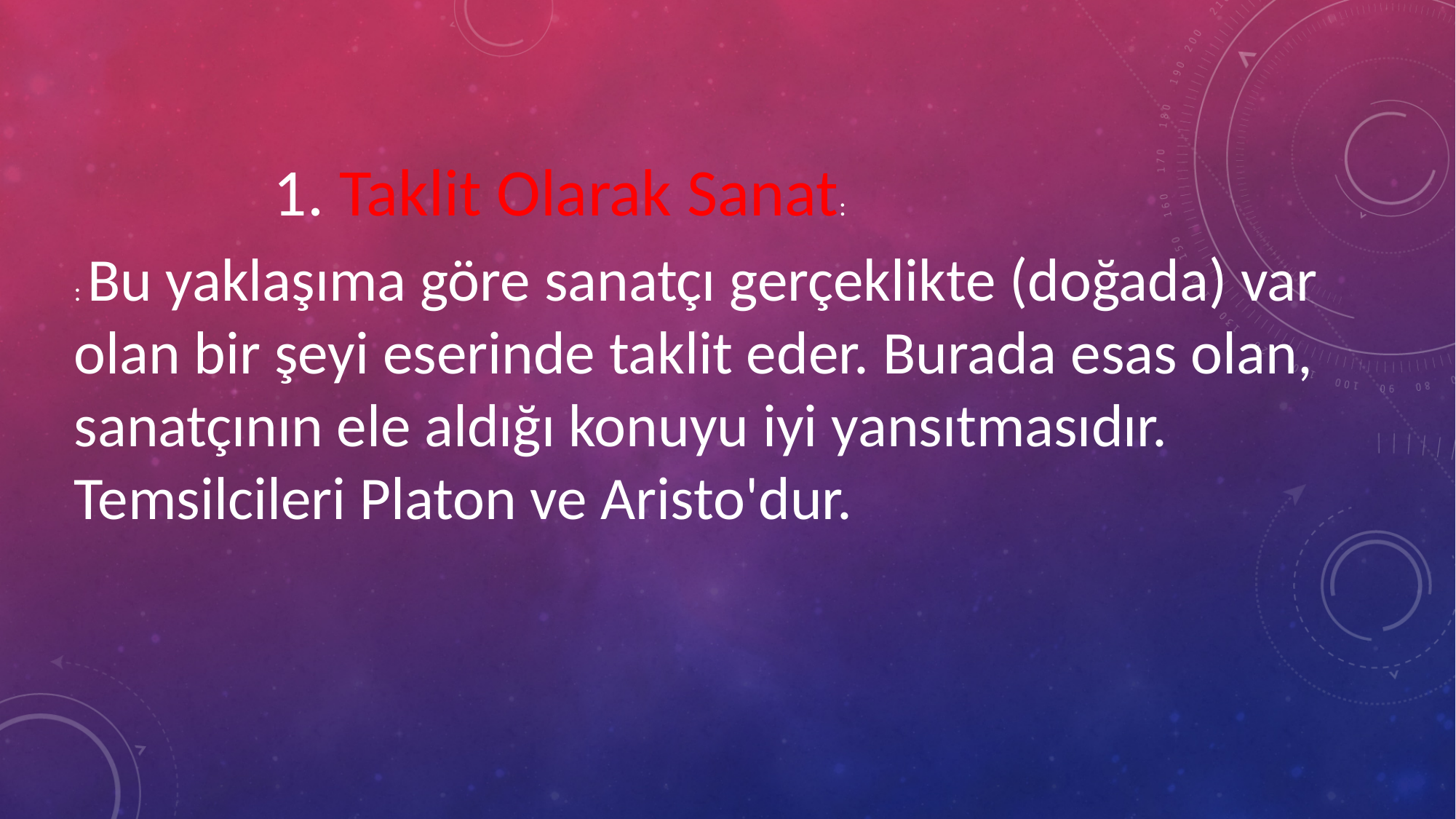

1. Taklit Olarak Sanat:
: Bu yaklaşıma göre sanatçı gerçeklikte (doğada) var olan bir şeyi eserinde taklit eder. Burada esas olan, sanatçının ele aldığı konuyu iyi yansıtmasıdır. Temsilcileri Platon ve Aristo'dur.